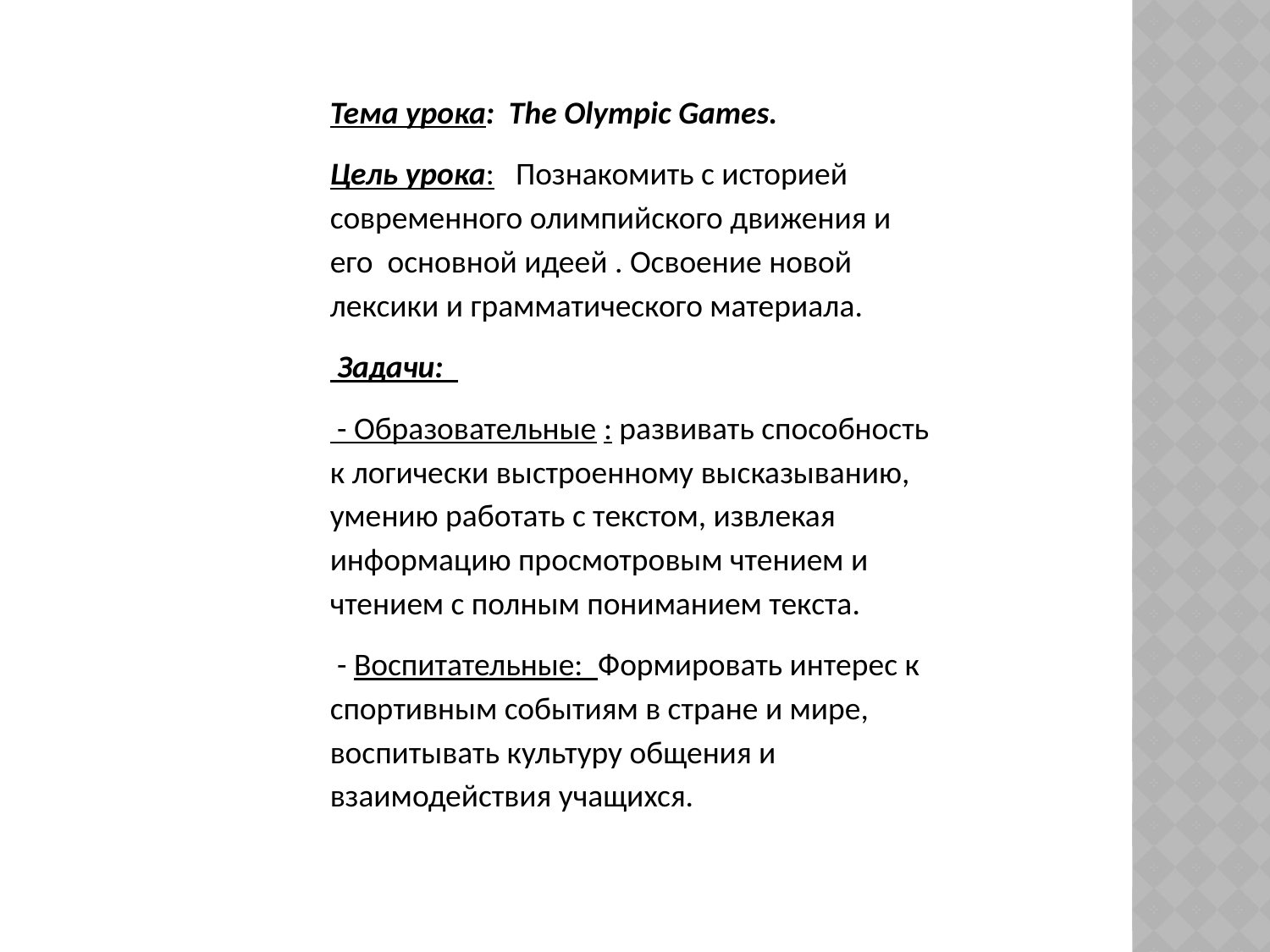

Тема урока:  The Olympic Games.
Цель урока:   Познакомить с историей современного олимпийского движения и его  основной идеей . Освоение новой лексики и грамматического материала.
 Задачи:
 - Образовательные : развивать способность к логически выстроенному высказыванию, умению работать с текстом, извлекая информацию просмотровым чтением и чтением с полным пониманием текста.
 - Воспитательные:  Формировать интерес к спортивным событиям в стране и мире, воспитывать культуру общения и взаимодействия учащихся.

#